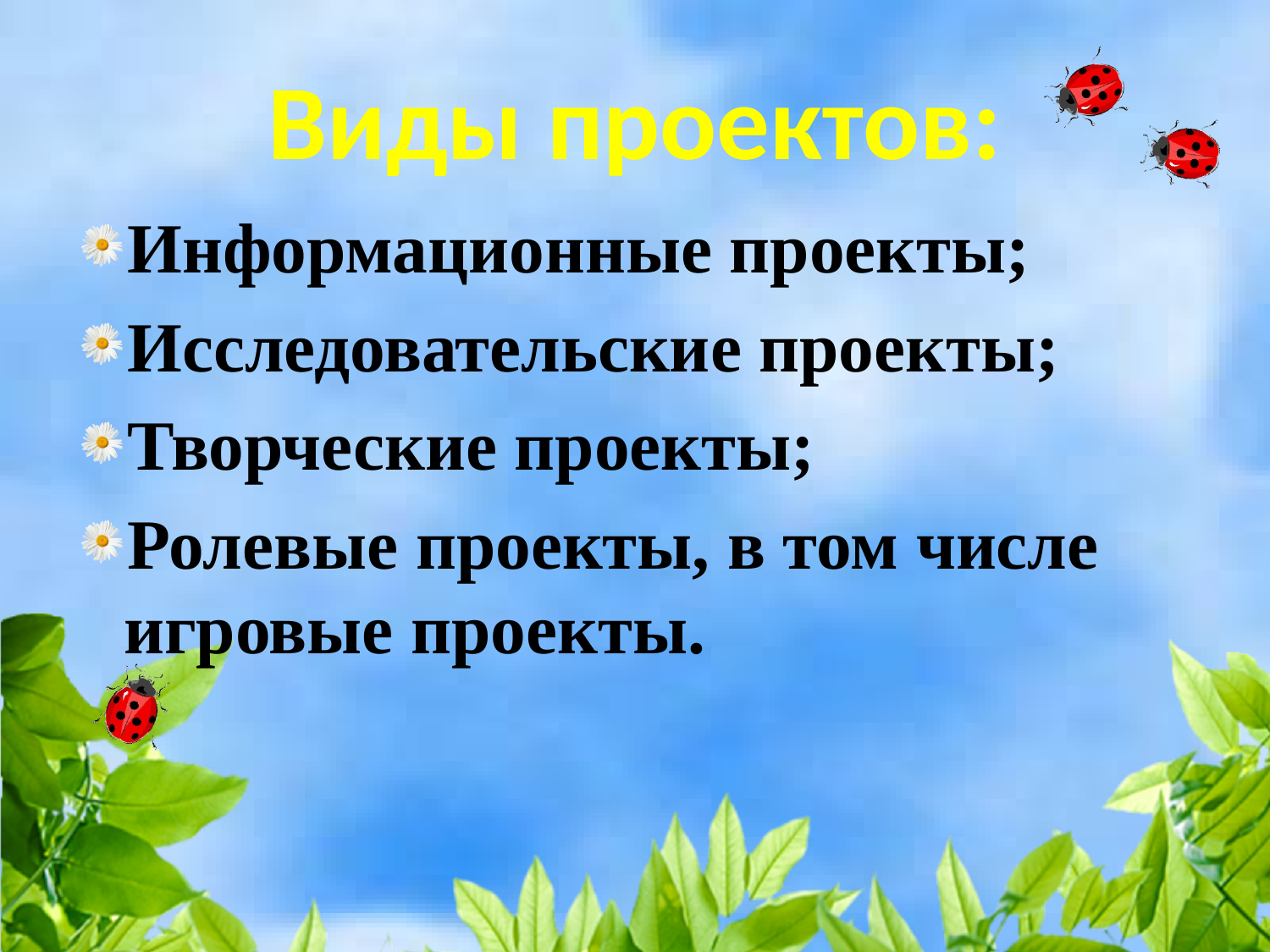

# Виды проектов:
Информационные проекты;
Исcледовательские проекты;
Творческие проекты;
Ролевые проекты, в том числе игровые проекты.